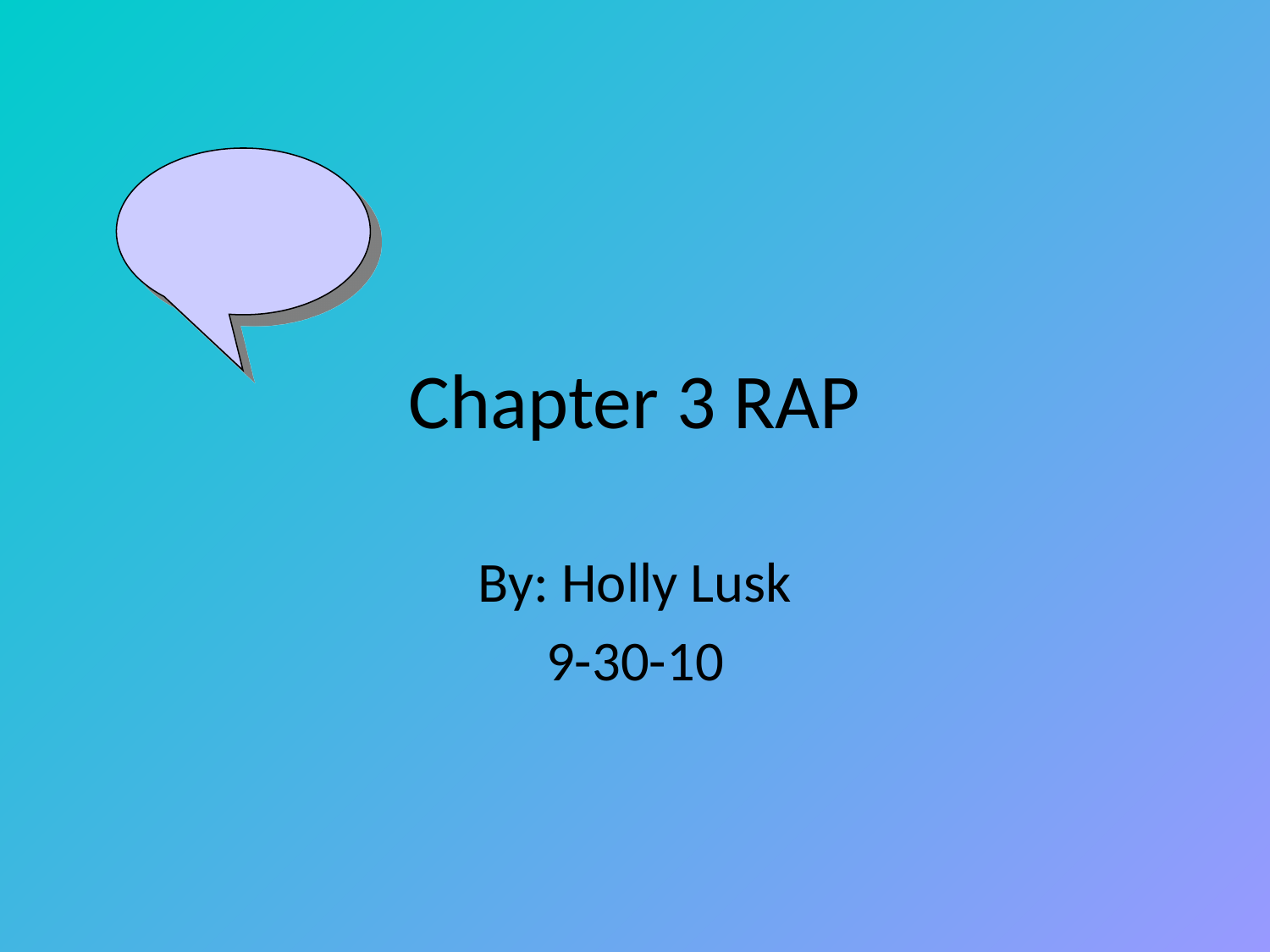

# Chapter 3 RAP
By: Holly Lusk
9-30-10